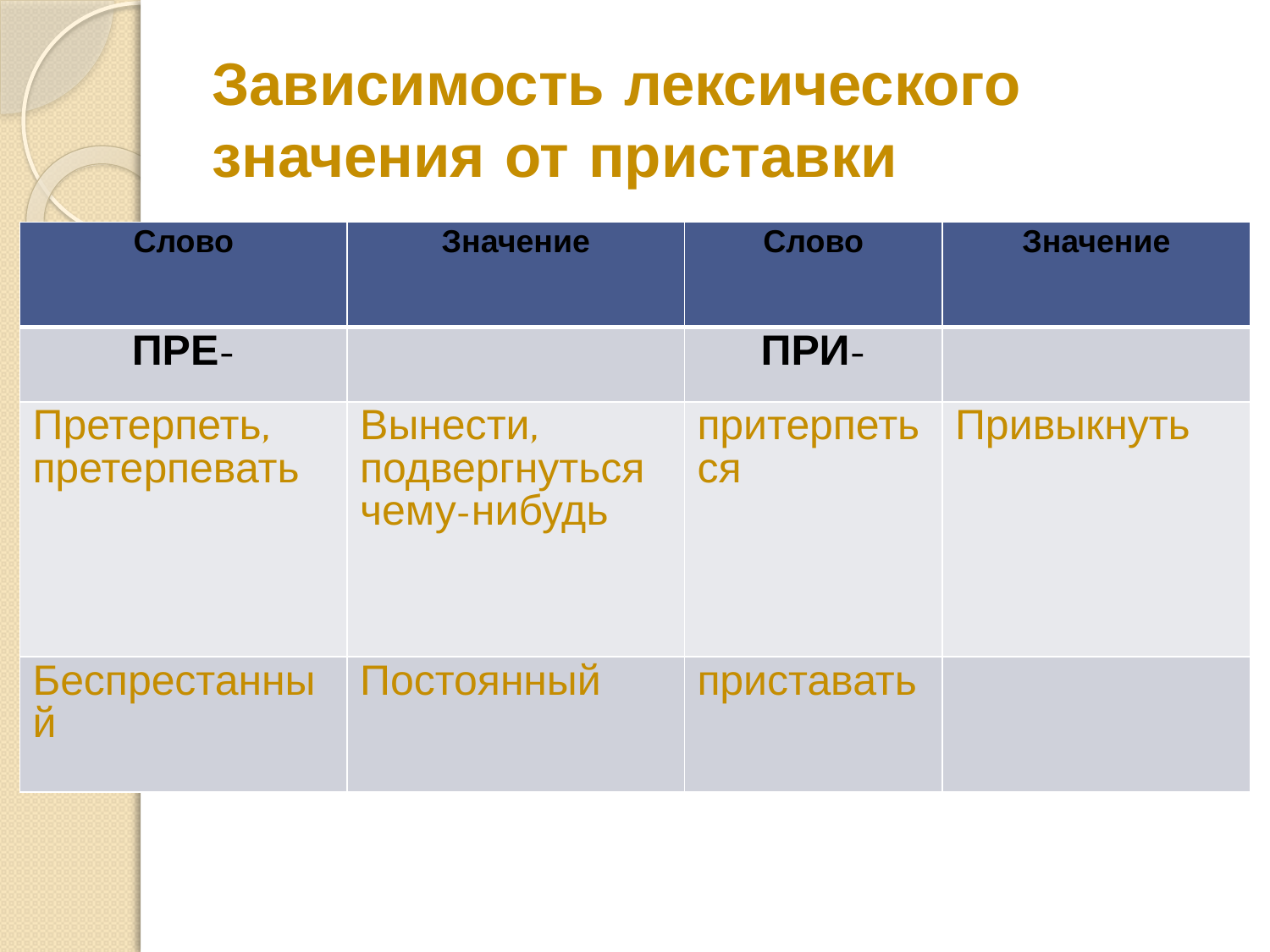

# Зависимость лексического значения от приставки
| Слово | Значение | Слово | Значение |
| --- | --- | --- | --- |
| ПРЕ- |  | ПРИ- |  |
| Претерпеть, претерпевать | Вынести, подвергнуться чему-нибудь | притерпеться | Привыкнуть |
| Беспрестанный | Постоянный | приставать |  |